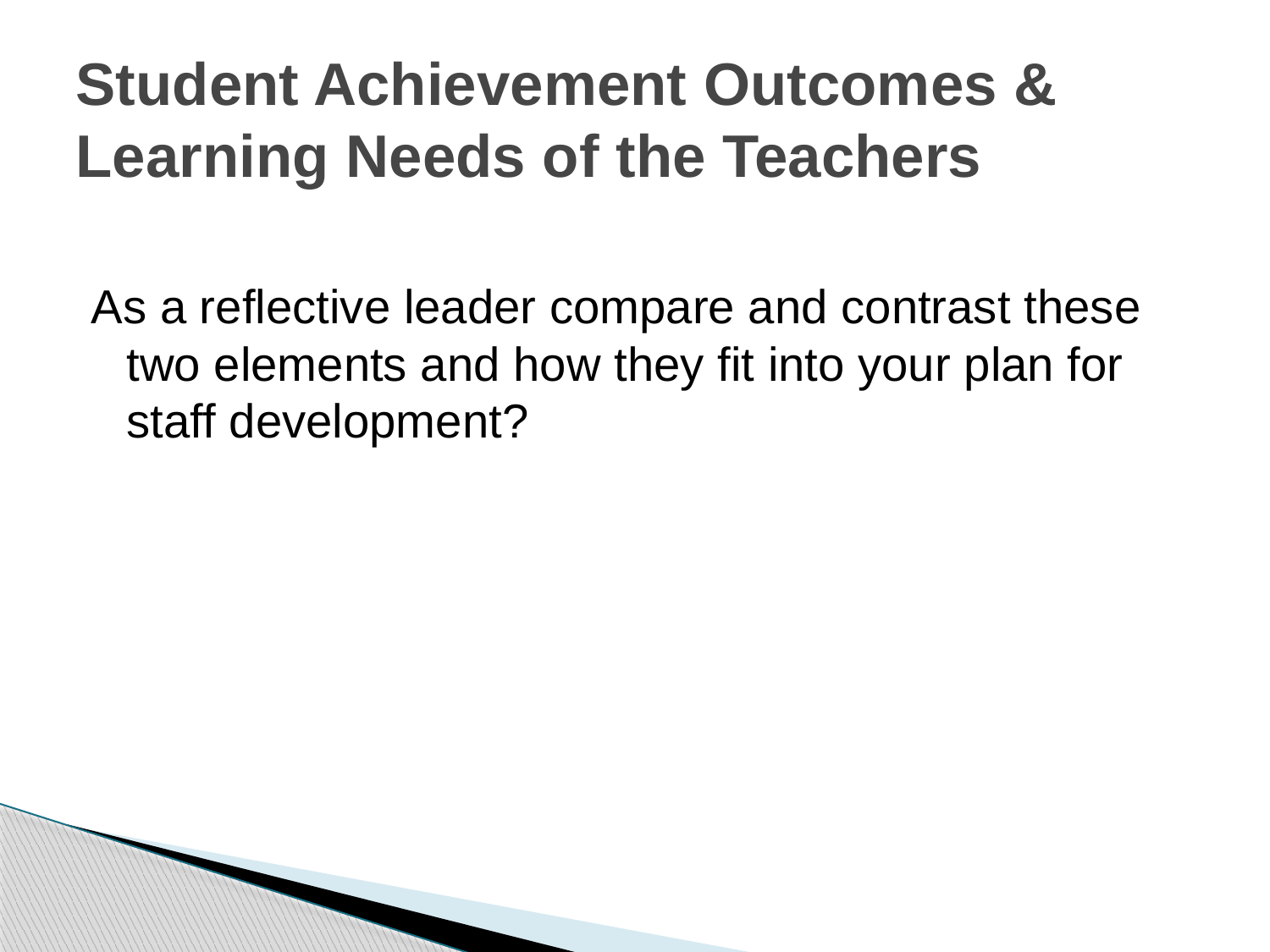

# Student Achievement Outcomes & Learning Needs of the Teachers

As a reflective leader compare and contrast these two elements and how they fit into your plan for staff development?